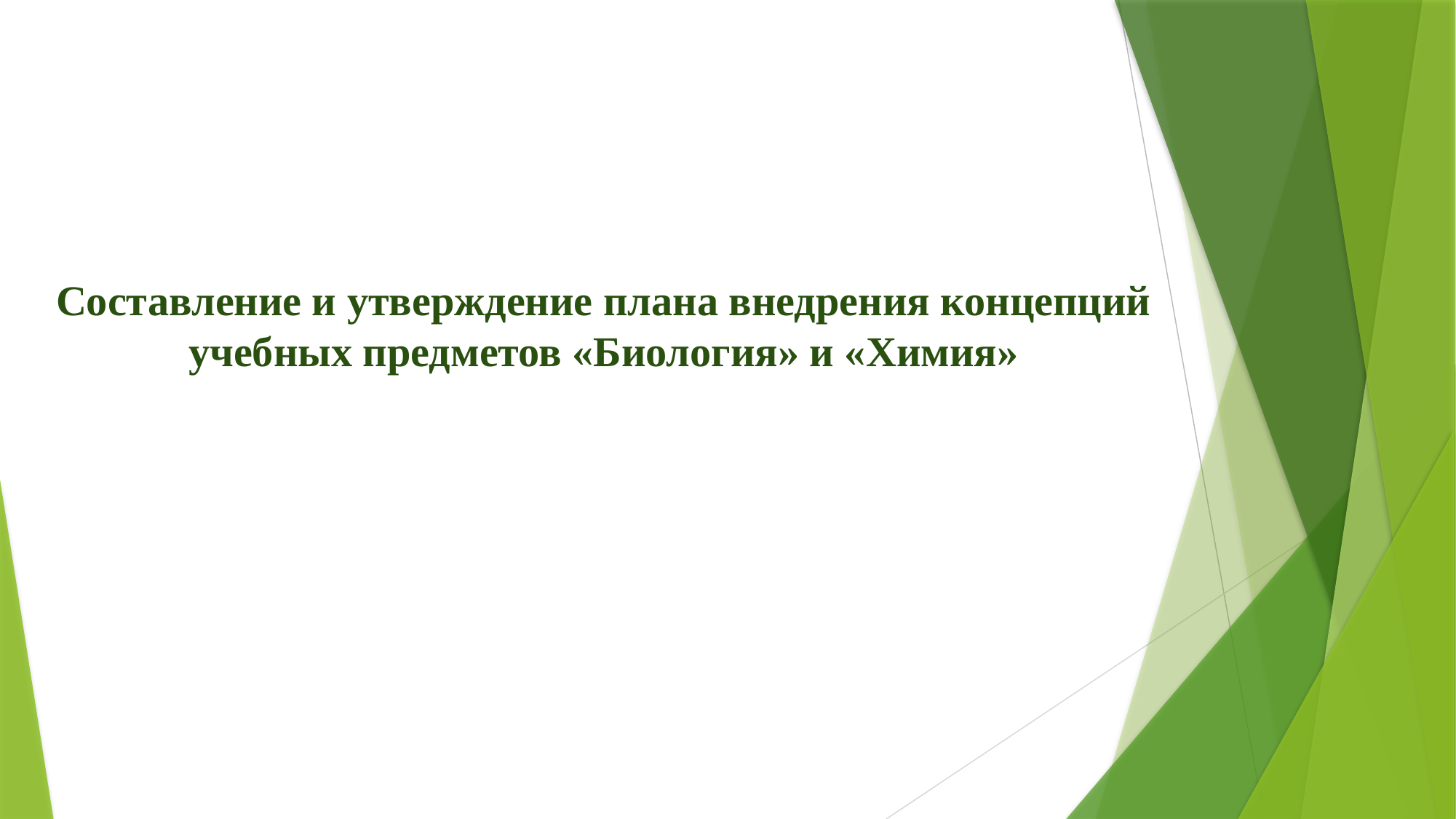

Составление и утверждение плана внедрения концепций учебных предметов «Биология» и «Химия»